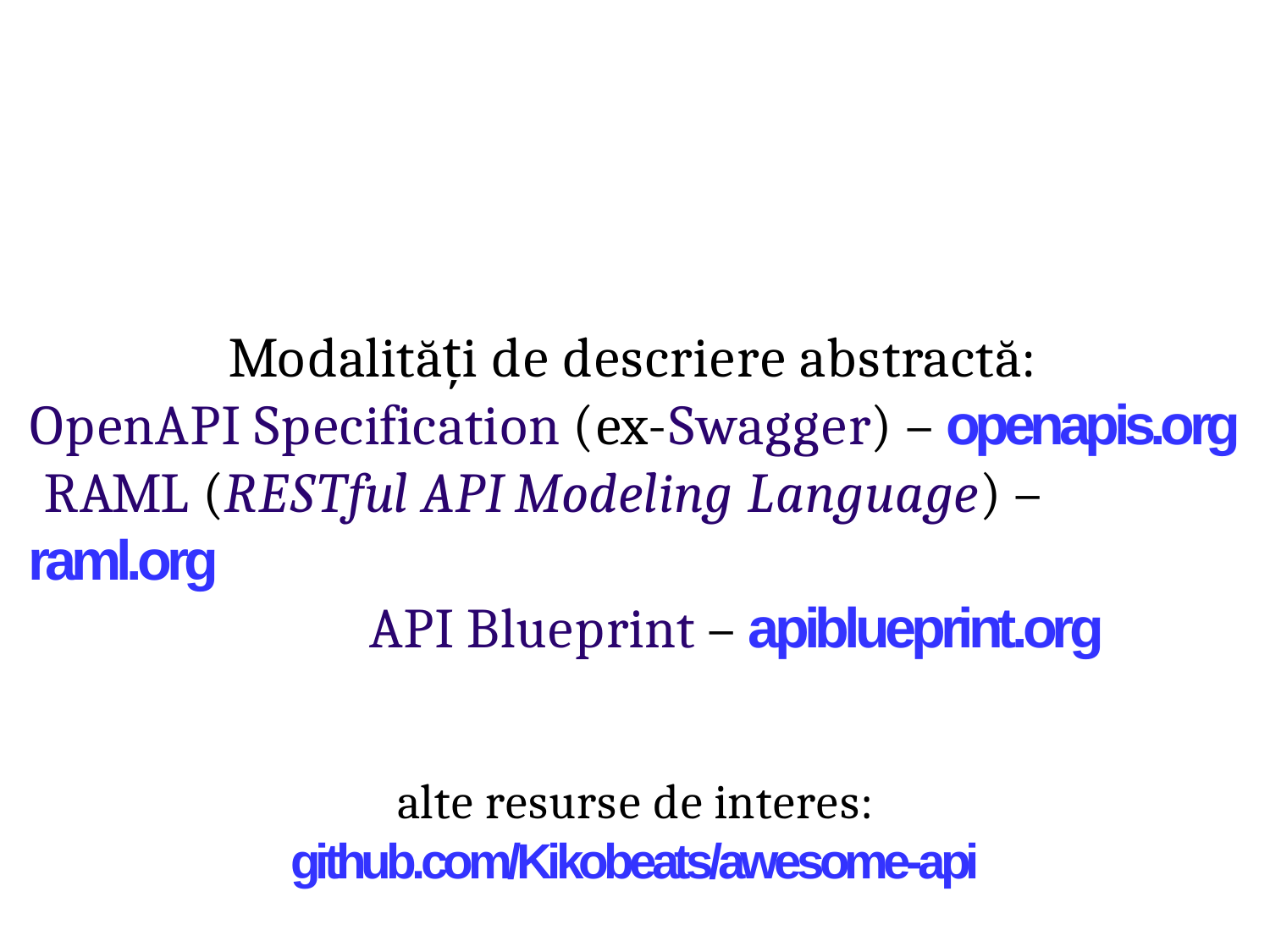

# Modalități de descriere abstractă:  OpenAPI Specification (ex-Swagger) – openapis.org  RAML (RESTful API Modeling Language) – raml.org
API Blueprint – apiblueprint.org
alte resurse de interes:
github.com/Kikobeats/awesome-api